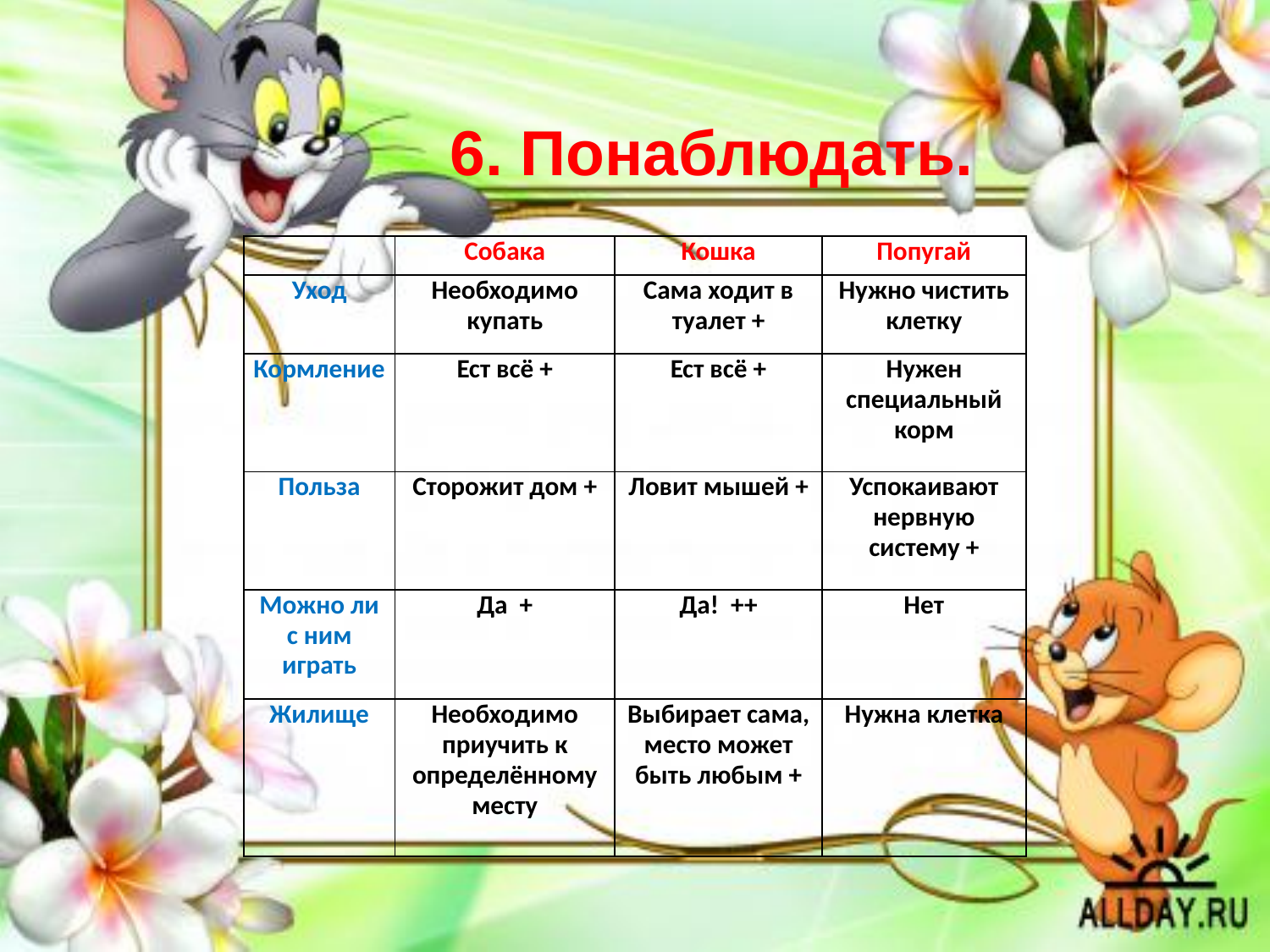

6. Понаблюдать.
|  | Собака | Кошка | Попугай |
| --- | --- | --- | --- |
| Уход | Необходимо купать | Сама ходит в туалет + | Нужно чистить клетку |
| Кормление | Ест всё + | Ест всё + | Нужен специальный корм |
| Польза | Сторожит дом + | Ловит мышей + | Успокаивают нервную систему + |
| Можно ли с ним играть | Да + | Да! ++ | Нет |
| Жилище | Необходимо приучить к определённому месту | Выбирает сама, место может быть любым + | Нужна клетка |